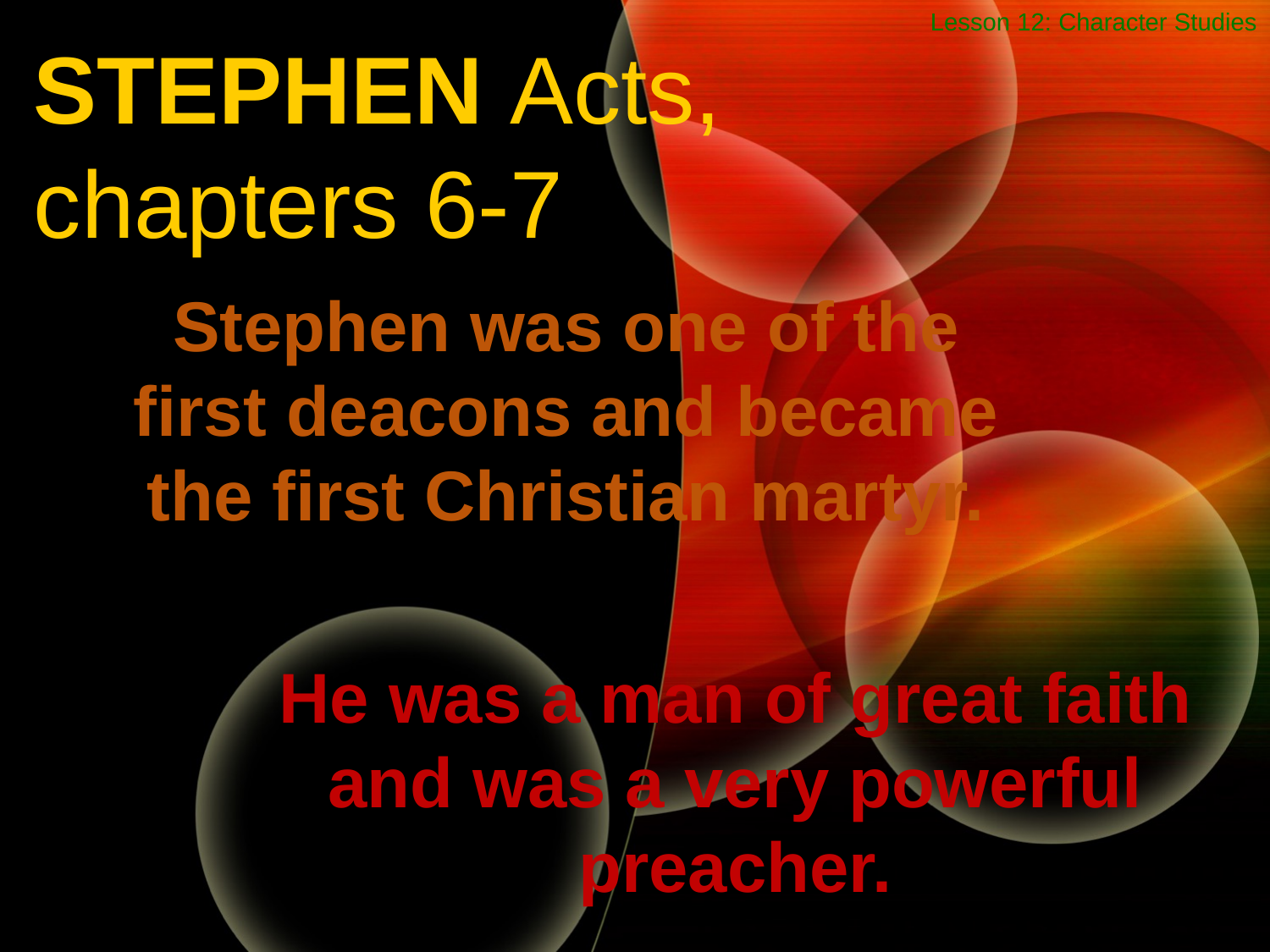

Lesson 12: Character Studies
STEPHEN Acts, chapters 6-7
Stephen was one of the first deacons and became the first Christian martyr.
He was a man of great faith and was a very powerful preacher.